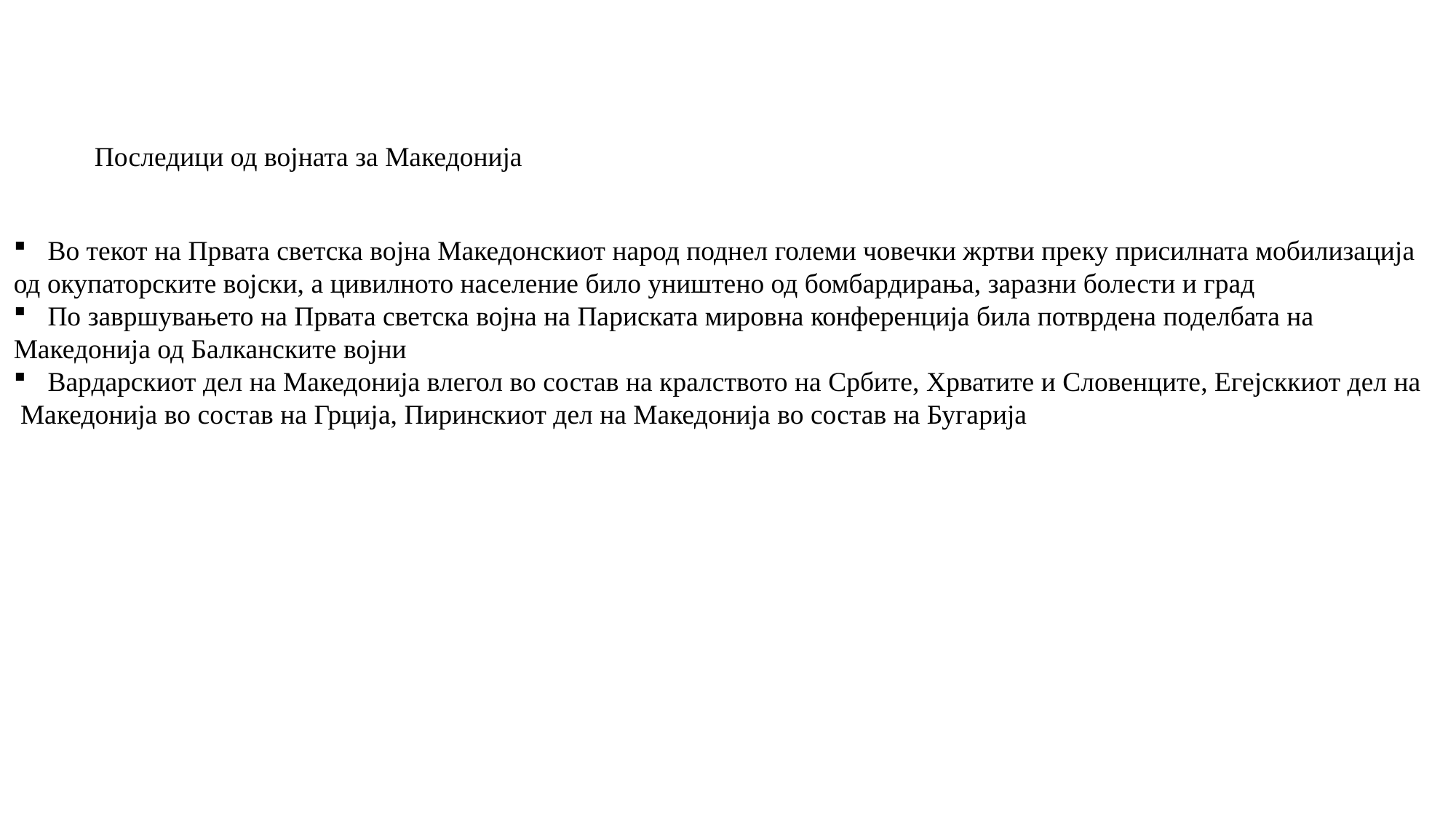

Последици од војната за Македонија
Во текот на Првата светска војна Македонскиот народ поднел големи човечки жртви преку присилната мобилизација
од окупаторските војски, а цивилното население било уништено од бомбардирања, заразни болести и град
По завршувањето на Првата светска војна на Париската мировна конференција била потврдена поделбата на
Македонија од Балканските војни
Вардарскиот дел на Македонија влегол во состав на кралството на Србите, Хрватите и Словенците, Егејсккиот дел на
 Македонија во состав на Грција, Пиринскиот дел на Македонија во состав на Бугарија